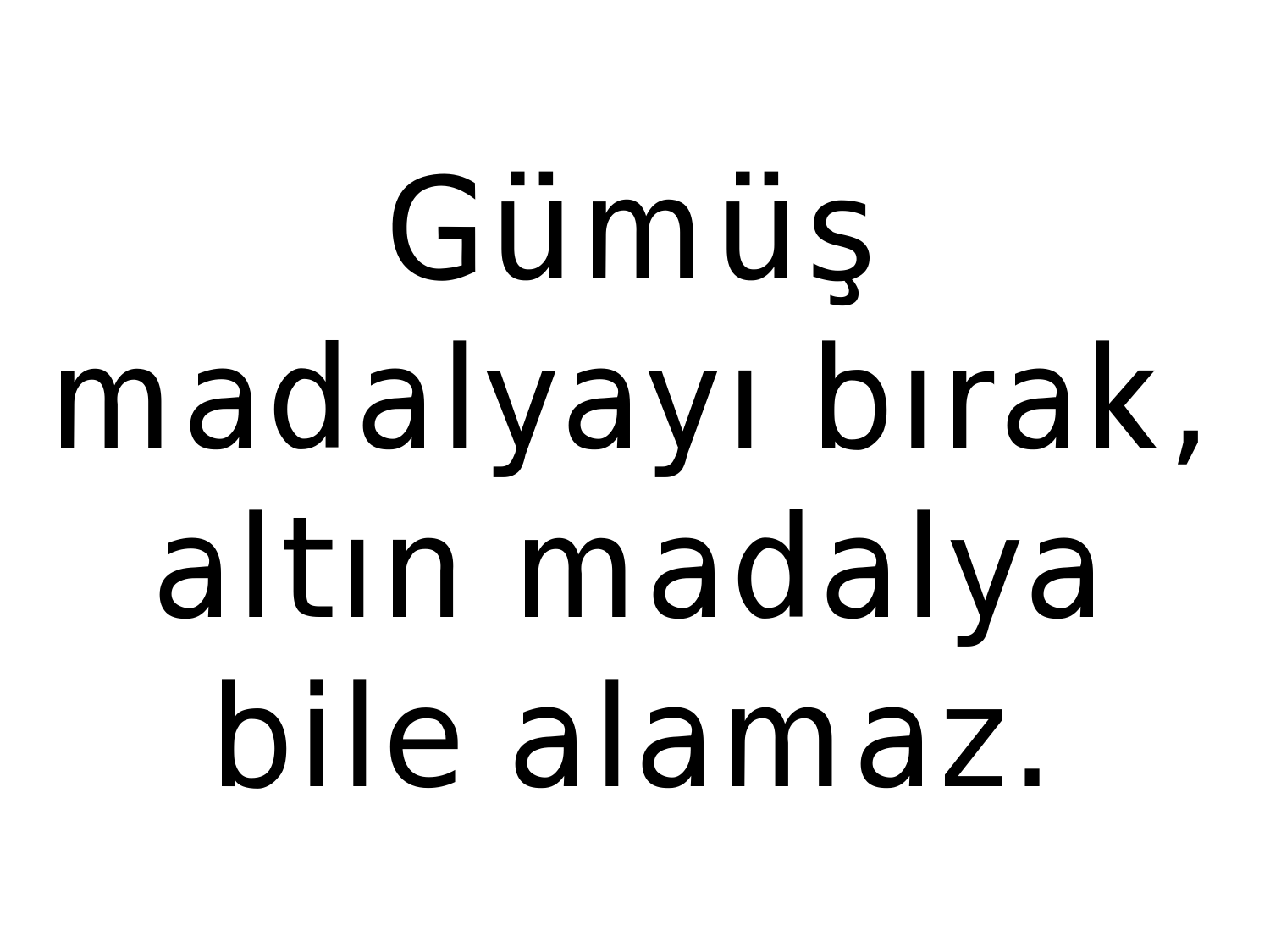

# Gümüş madalyayı bırak, altın madalya bile alamaz.